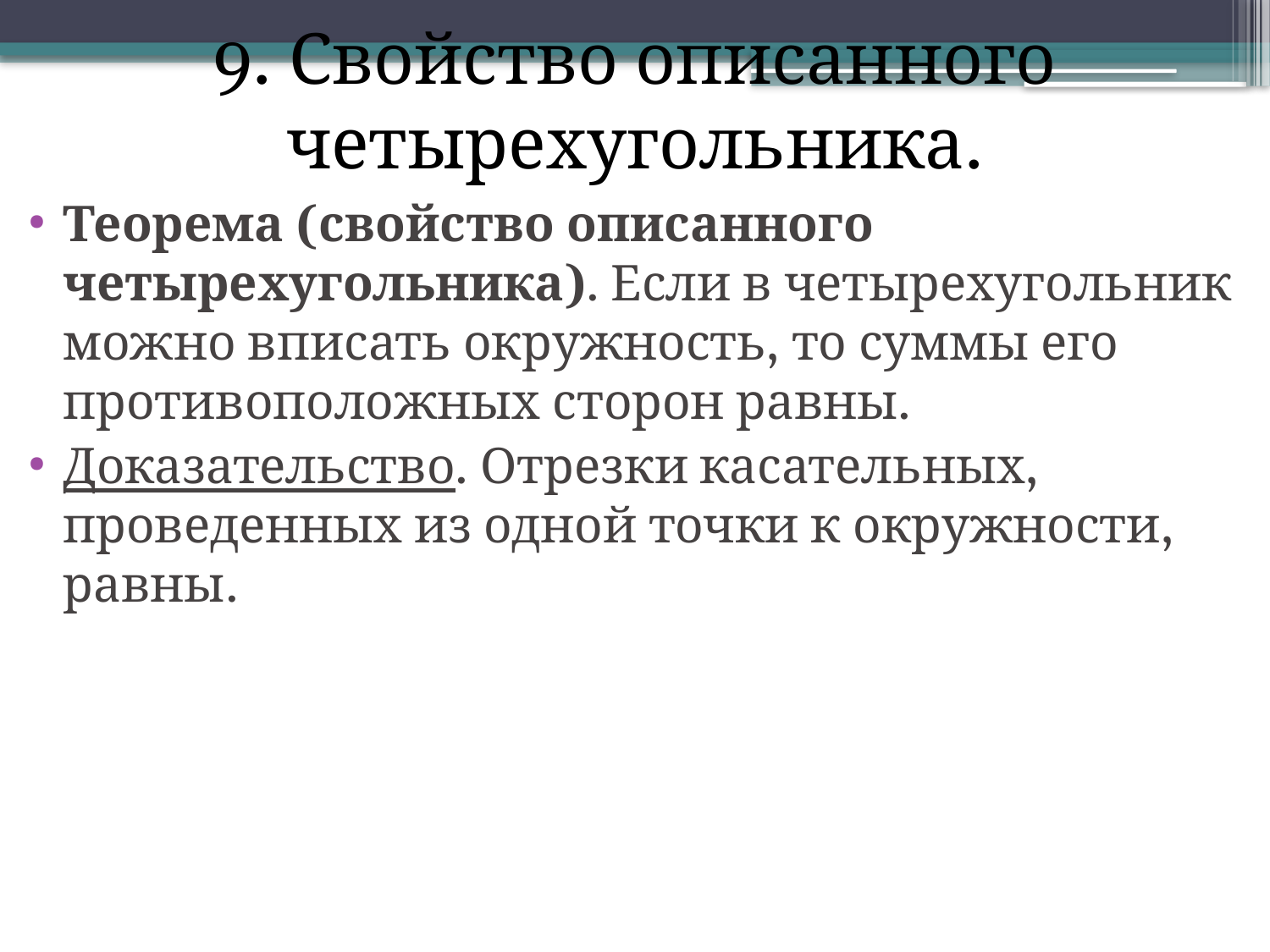

# 9. Свойство описанного четырехугольника.
Теорема (свойство описанного четырехугольника). Если в четырехугольник можно вписать окружность, то суммы его противоположных сторон равны.
Доказательство. Отрезки касательных, проведенных из одной точки к окружности, равны.